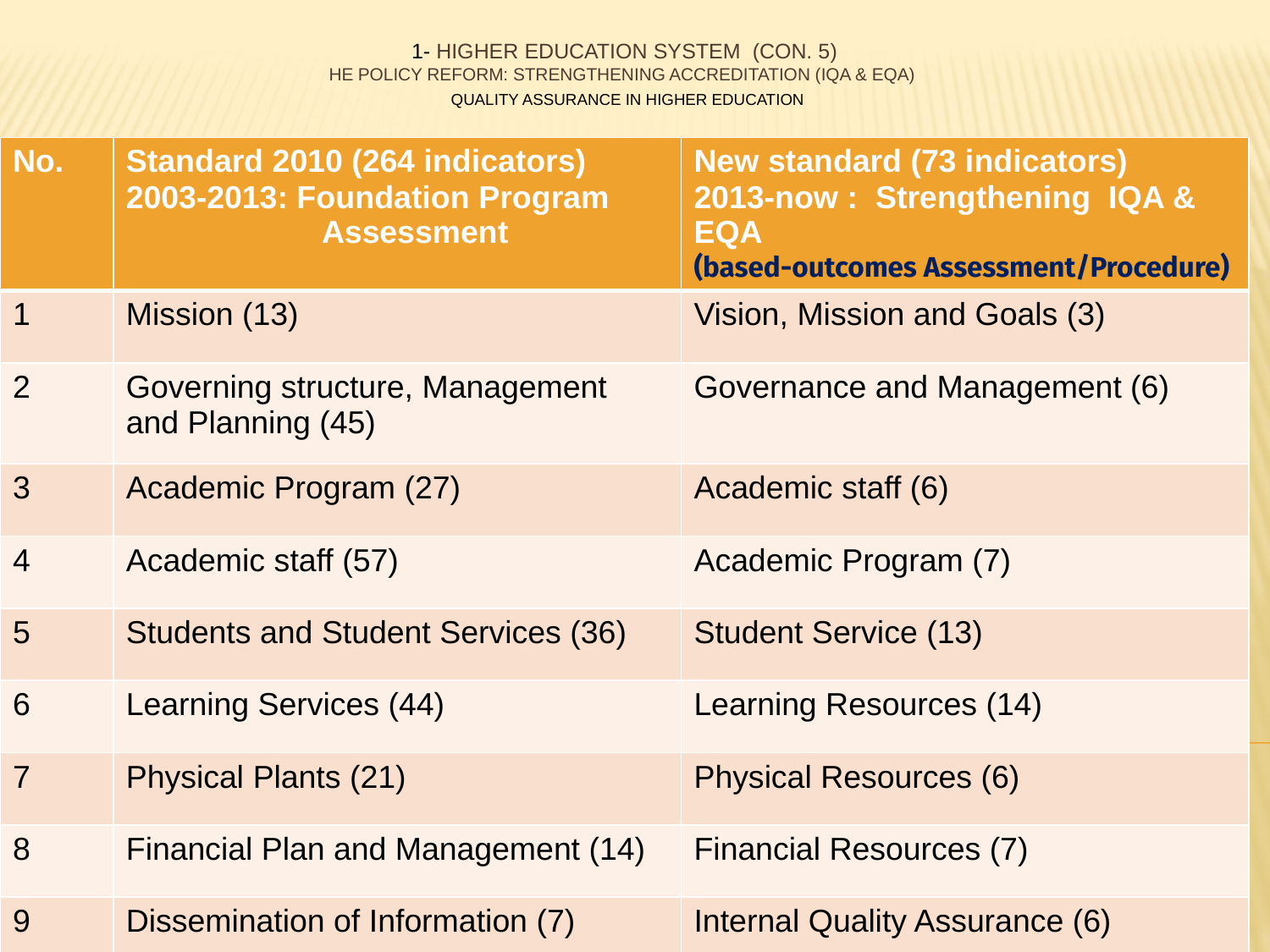

# 1- Higher Education System  (con. 5) HE Policy Reform: Strengthening Accreditation (IQA & EQA) Quality Assurance in Higher Education
| No. | Standard 2010 (264 indicators) 2003-2013: Foundation Program Assessment | New standard (73 indicators) 2013-now : Strengthening IQA & EQA (based-outcomes Assessment/Procedure) |
| --- | --- | --- |
| 1 | Mission (13) | Vision, Mission and Goals (3) |
| 2 | Governing structure, Management and Planning (45) | Governance and Management (6) |
| 3 | Academic Program (27) | Academic staff (6) |
| 4 | Academic staff (57) | Academic Program (7) |
| 5 | Students and Student Services (36) | Student Service (13) |
| 6 | Learning Services (44) | Learning Resources (14) |
| 7 | Physical Plants (21) | Physical Resources (6) |
| 8 | Financial Plan and Management (14) | Financial Resources (7) |
| 9 | Dissemination of Information (7) | Internal Quality Assurance (6) |
9